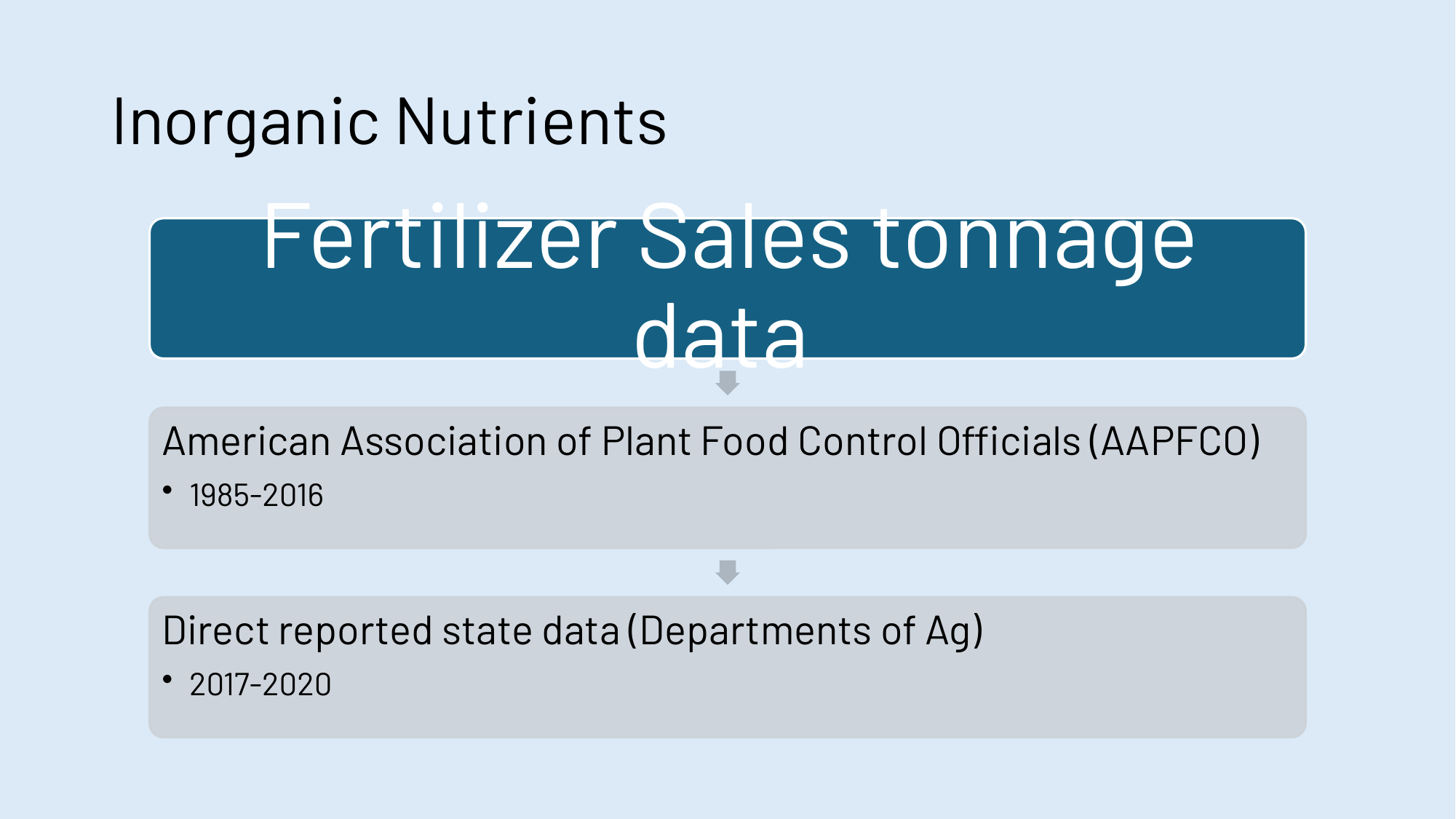

# Inorganic Nutrients
Fertilizer Sales tonnage data
American Association of Plant Food Control Officials (AAPFCO)
1985-2016
Direct reported state data (Departments of Ag)
2017-2020